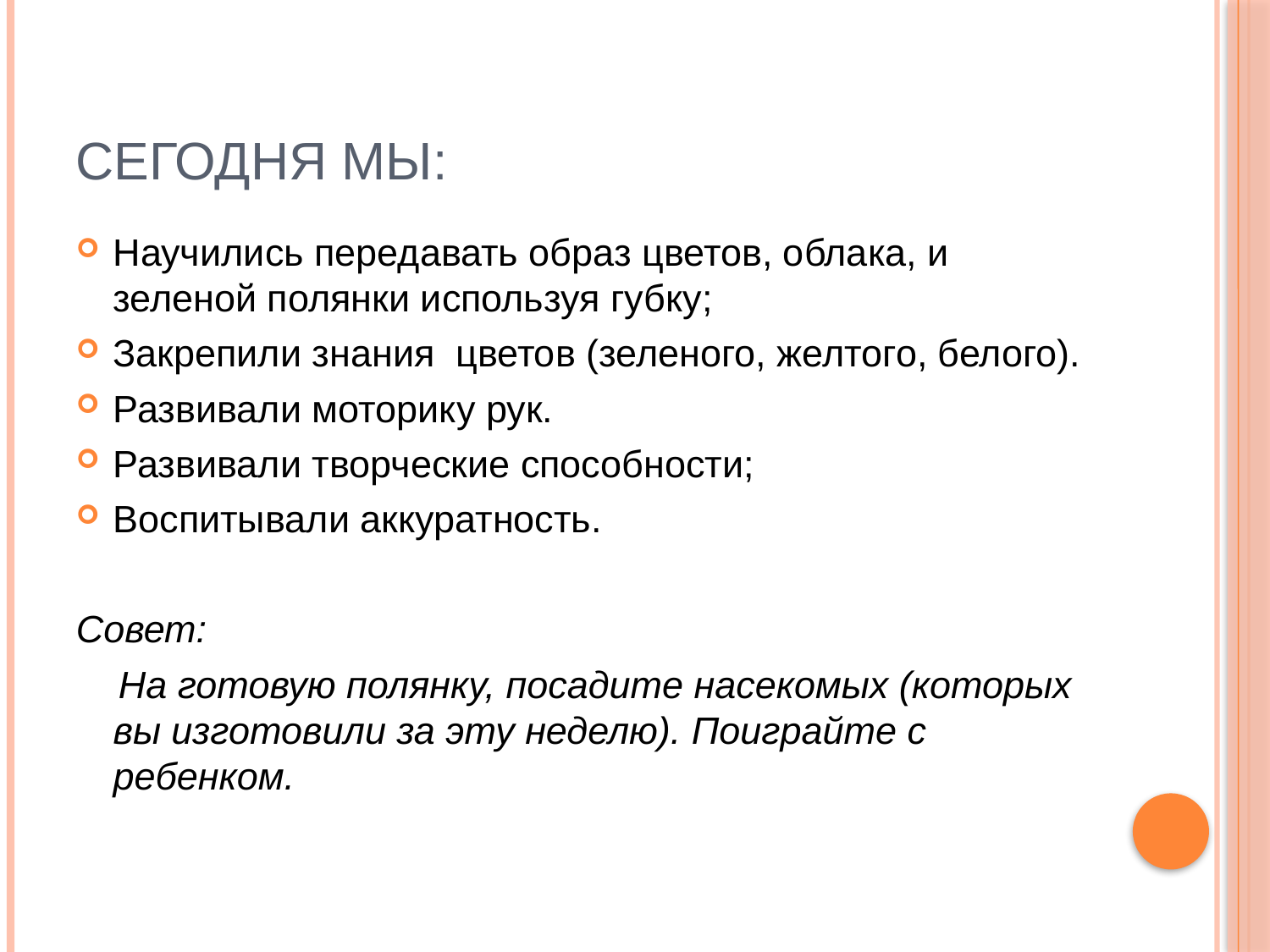

# Сегодня мы:
Научились передавать образ цветов, облака, и зеленой полянки используя губку;
Закрепили знания  цветов (зеленого, желтого, белого).
Развивали моторику рук.
Развивали творческие способности;
Воспитывали аккуратность.

Совет:
    На готовую полянку, посадите насекомых (которых вы изготовили за эту неделю). Поиграйте с ребенком.